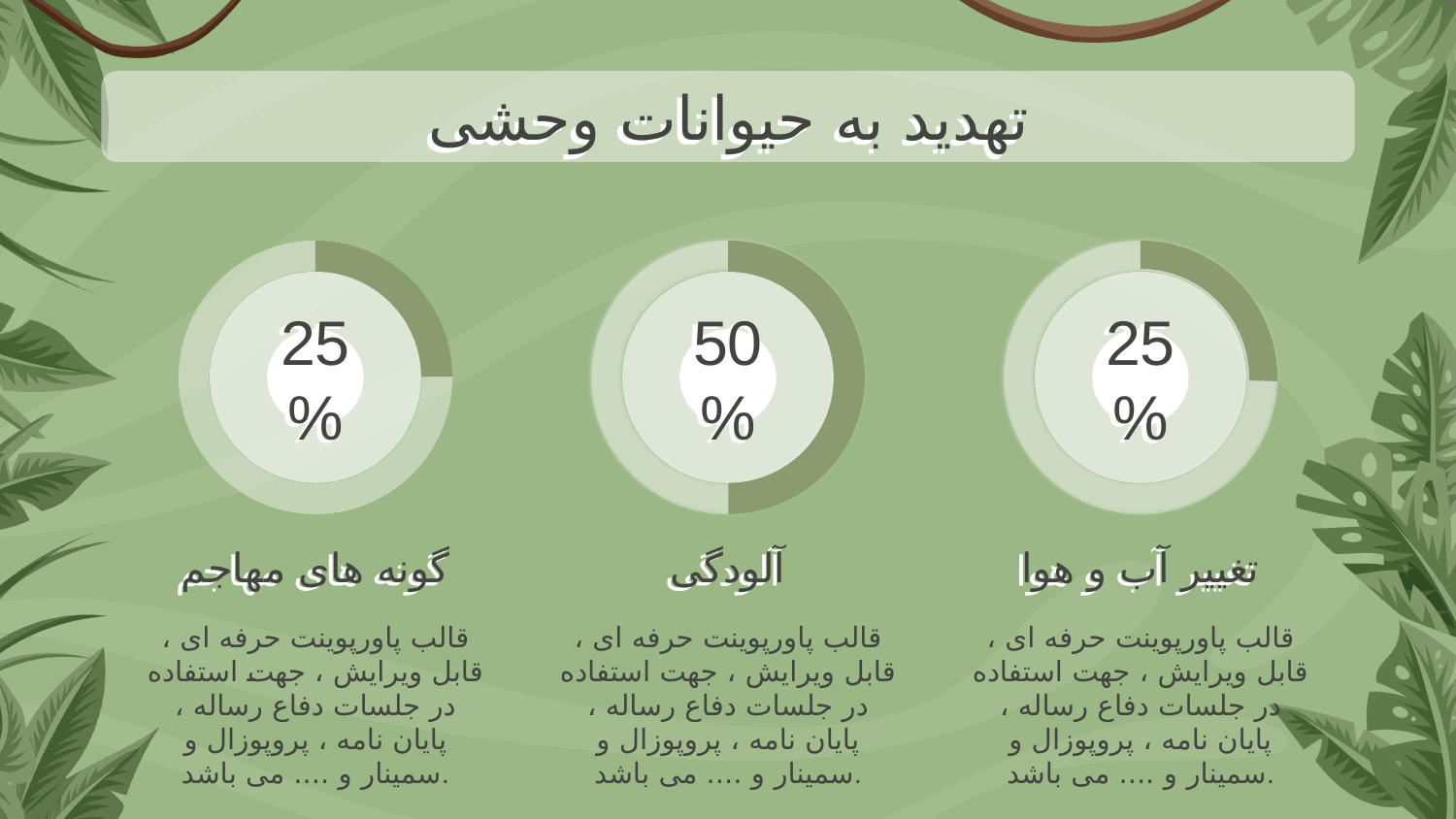

تهدید به حیوانات وحشی

25%
50%
# 25%
گونه های مهاجم
آلودگی
تغییر آب و هوا
قالب پاورپوينت حرفه ای ، قابل ویرایش ، جهت استفاده در جلسات دفاع رساله ، پایان نامه ، پروپوزال و سمینار و .... می باشد.
قالب پاورپوينت حرفه ای ، قابل ویرایش ، جهت استفاده در جلسات دفاع رساله ، پایان نامه ، پروپوزال و سمینار و .... می باشد.
قالب پاورپوينت حرفه ای ، قابل ویرایش ، جهت استفاده در جلسات دفاع رساله ، پایان نامه ، پروپوزال و سمینار و .... می باشد.